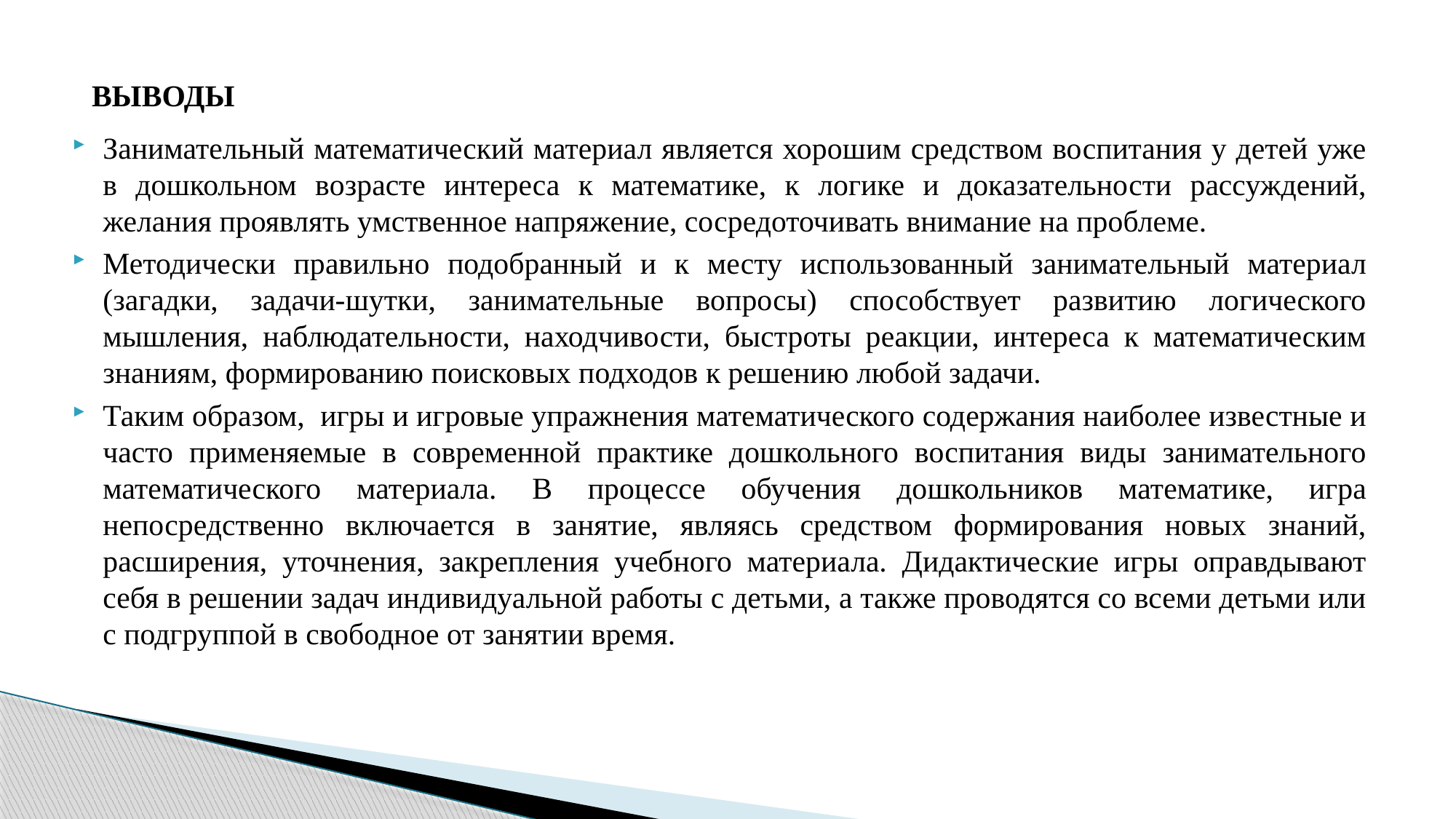

# ВЫВОДЫ

Занимательный математический материал является хорошим средством воспитания у детей уже в дошкольном возрасте интереса к математике, к логике и доказательности рассуждений, желания проявлять умственное напряжение, сосредоточивать внимание на проблеме.
Методически правильно подобранный и к месту использованный занимательный материал (загадки, задачи-шутки, занимательные вопросы) способствует развитию логического мышления, наблюдательности, находчивости, быстроты реакции, интереса к математическим знаниям, формированию поисковых подходов к решению любой задачи.
Таким образом,  игры и игровые упражнения математического содержания наиболее известные и часто применяемые в современной практике дошкольного воспитания виды занимательного математического материала. В процессе обучения дошкольников математике, игра непосредственно включается в занятие, являясь средством формирования новых знаний, расширения, уточнения, закрепления учебного материала. Дидактические игры оправдывают себя в решении задач индивидуальной работы с детьми, а также проводятся со всеми детьми или с подгруппой в свободное от занятии время.